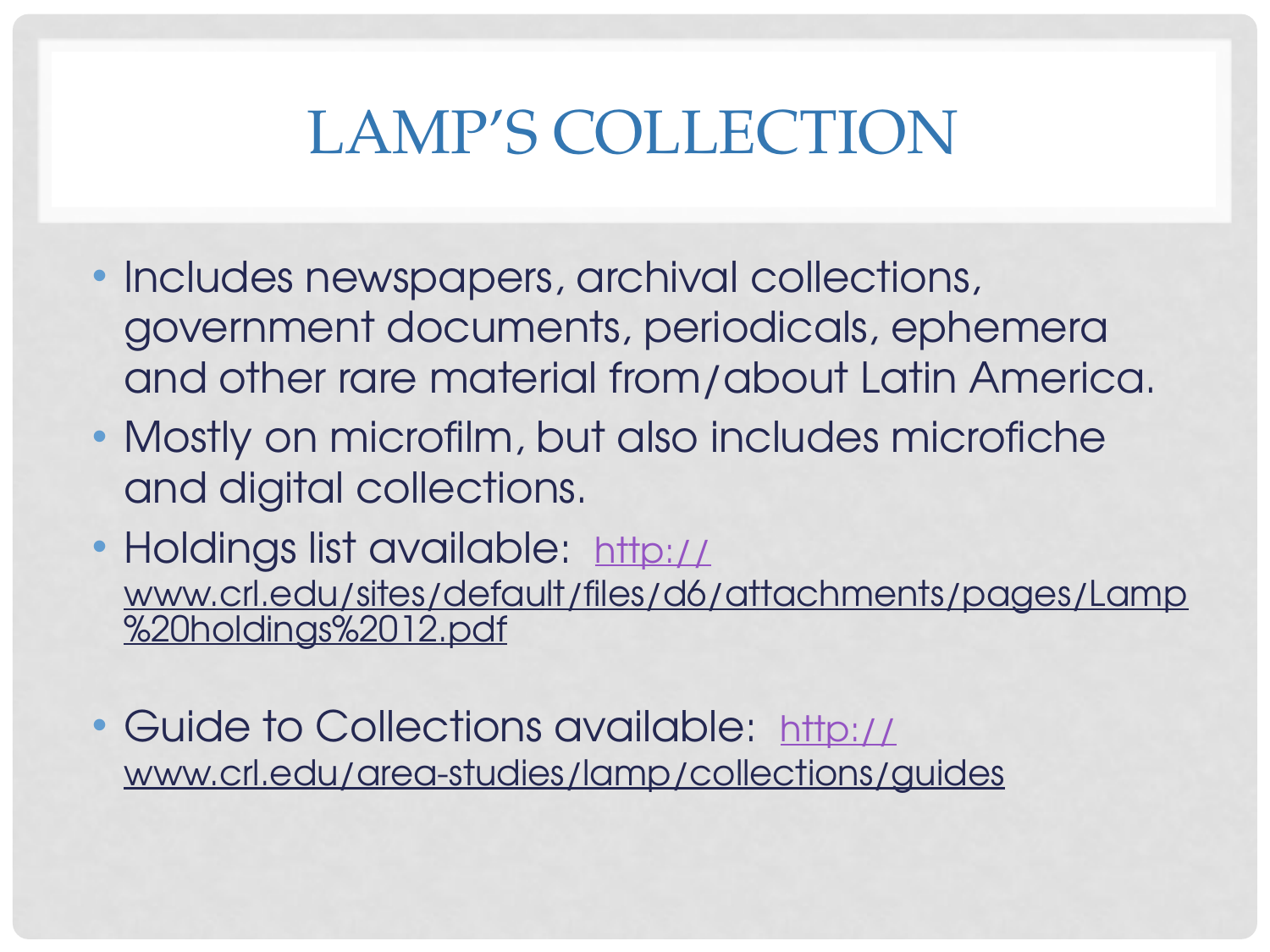

# LAMP’s Collection
Includes newspapers, archival collections, government documents, periodicals, ephemera and other rare material from/about Latin America.
Mostly on microfilm, but also includes microfiche and digital collections.
Holdings list available:  http://www.crl.edu/sites/default/files/d6/attachments/pages/Lamp%20holdings%2012.pdf
Guide to Collections available:  http://www.crl.edu/area-studies/lamp/collections/guides